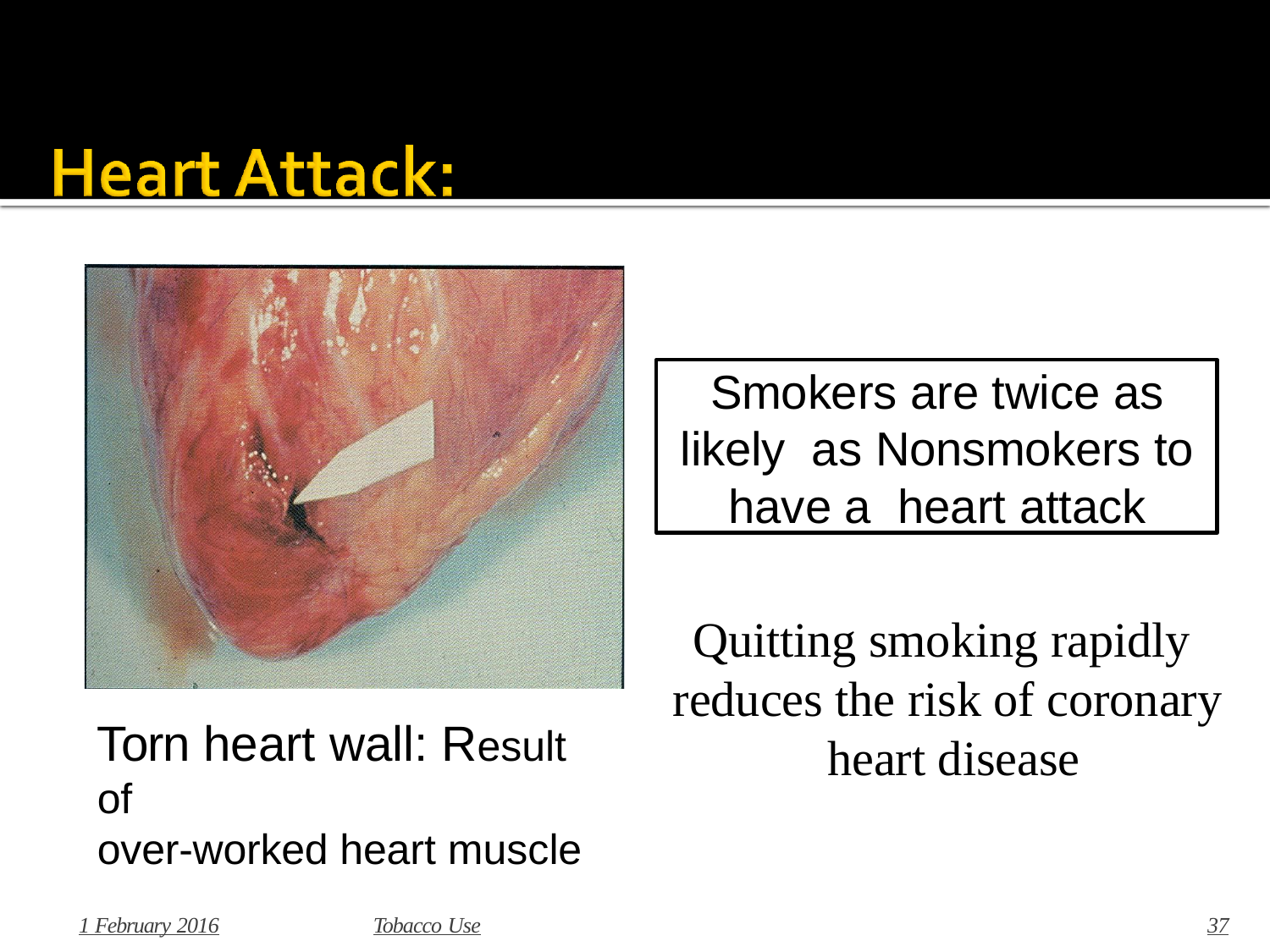

# Smokers are twice as likely  as Nonsmokers to have a  heart attack
Quitting smoking rapidly  reduces the risk of coronary  heart disease
Torn heart wall: Result of
over-worked heart muscle
1 February 2016
Tobacco Use
37